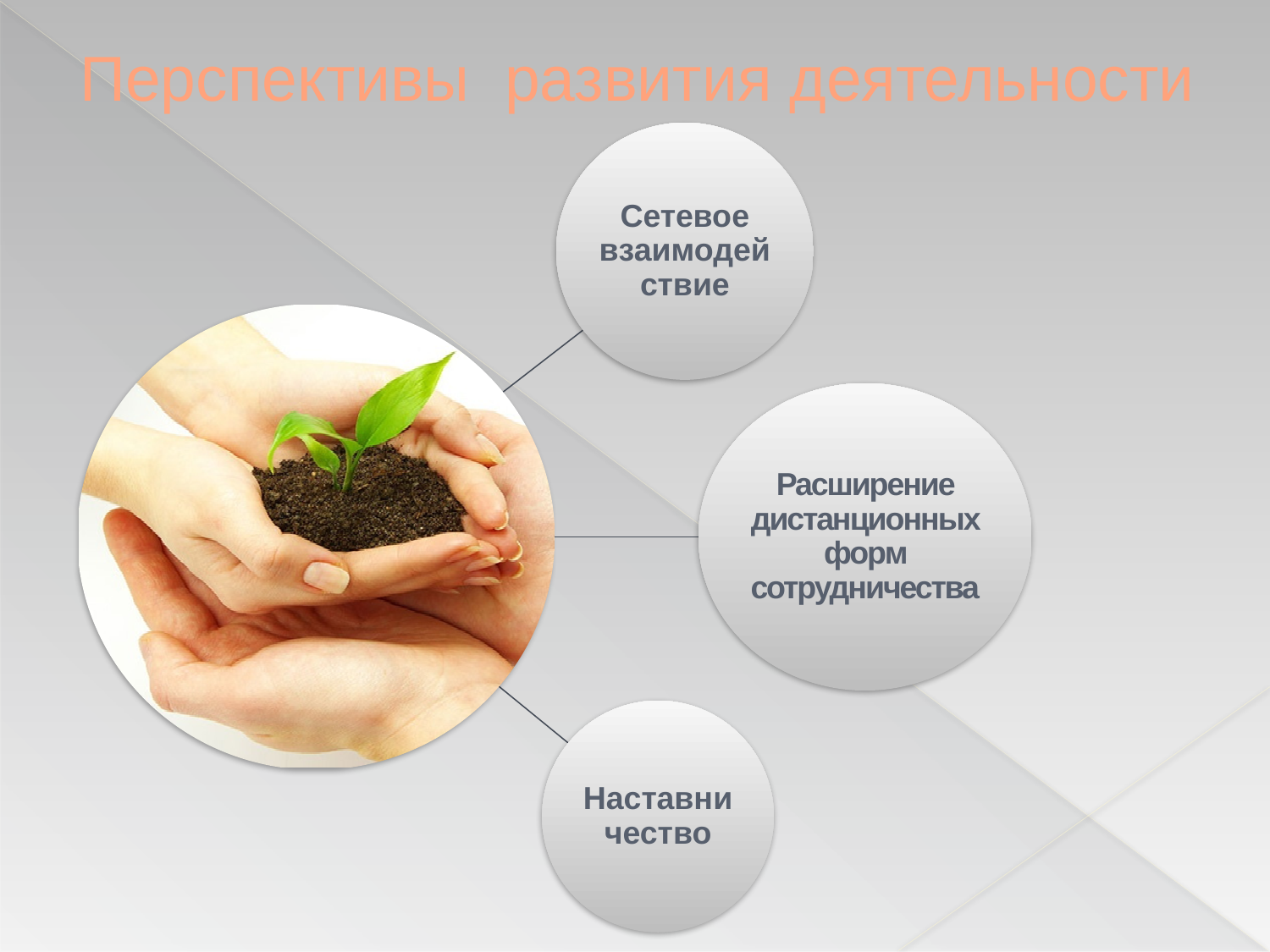

# Перспективы  развития деятельности
Cетевое взаимодействие
Расширение дистанционных форм сотрудничества
Наставничество